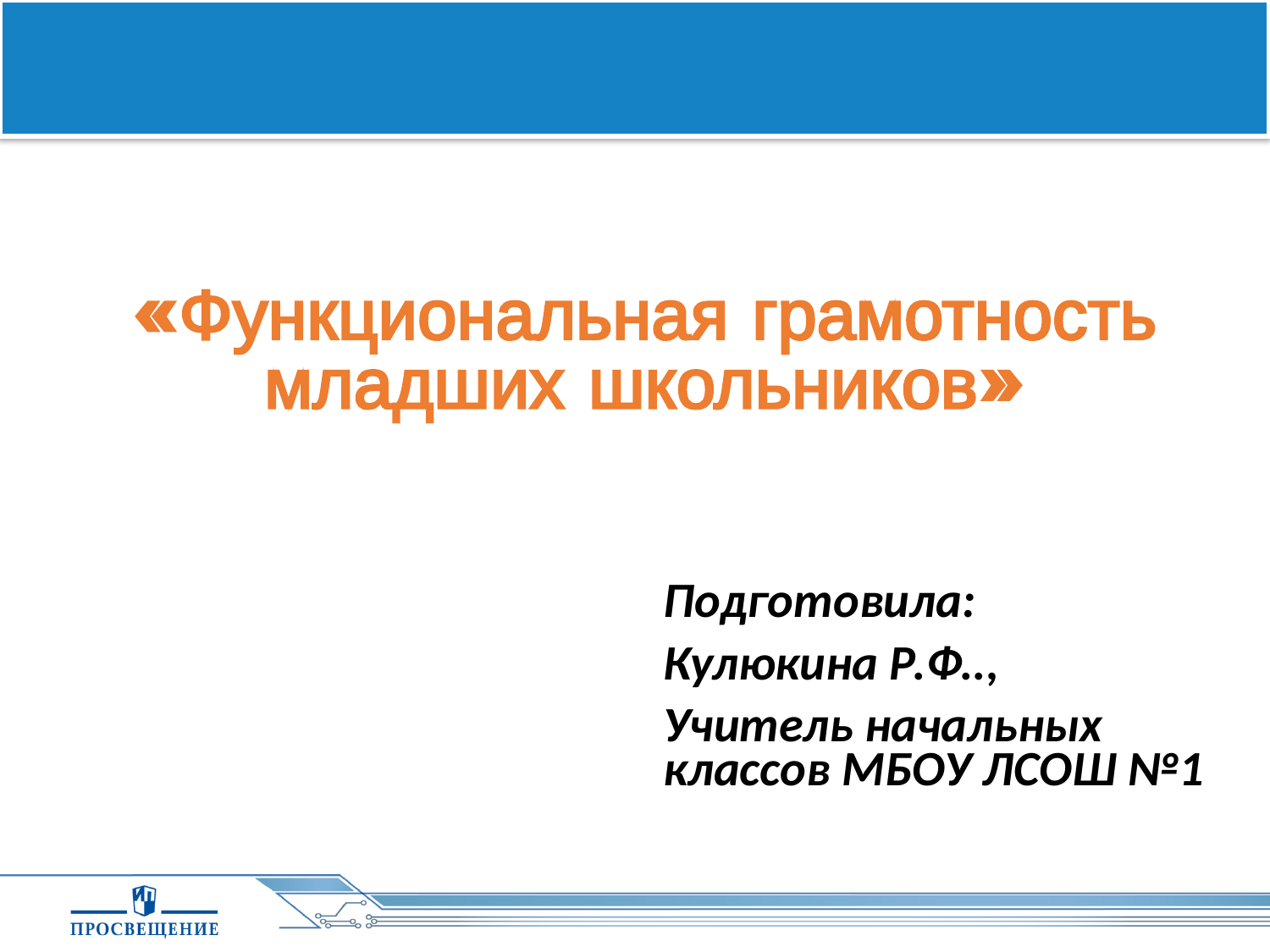

«Функциональная грамотность младших школьников»
Подготовила:
Кулюкина Р.Ф..,
Учитель начальных классов МБОУ ЛСОШ №1